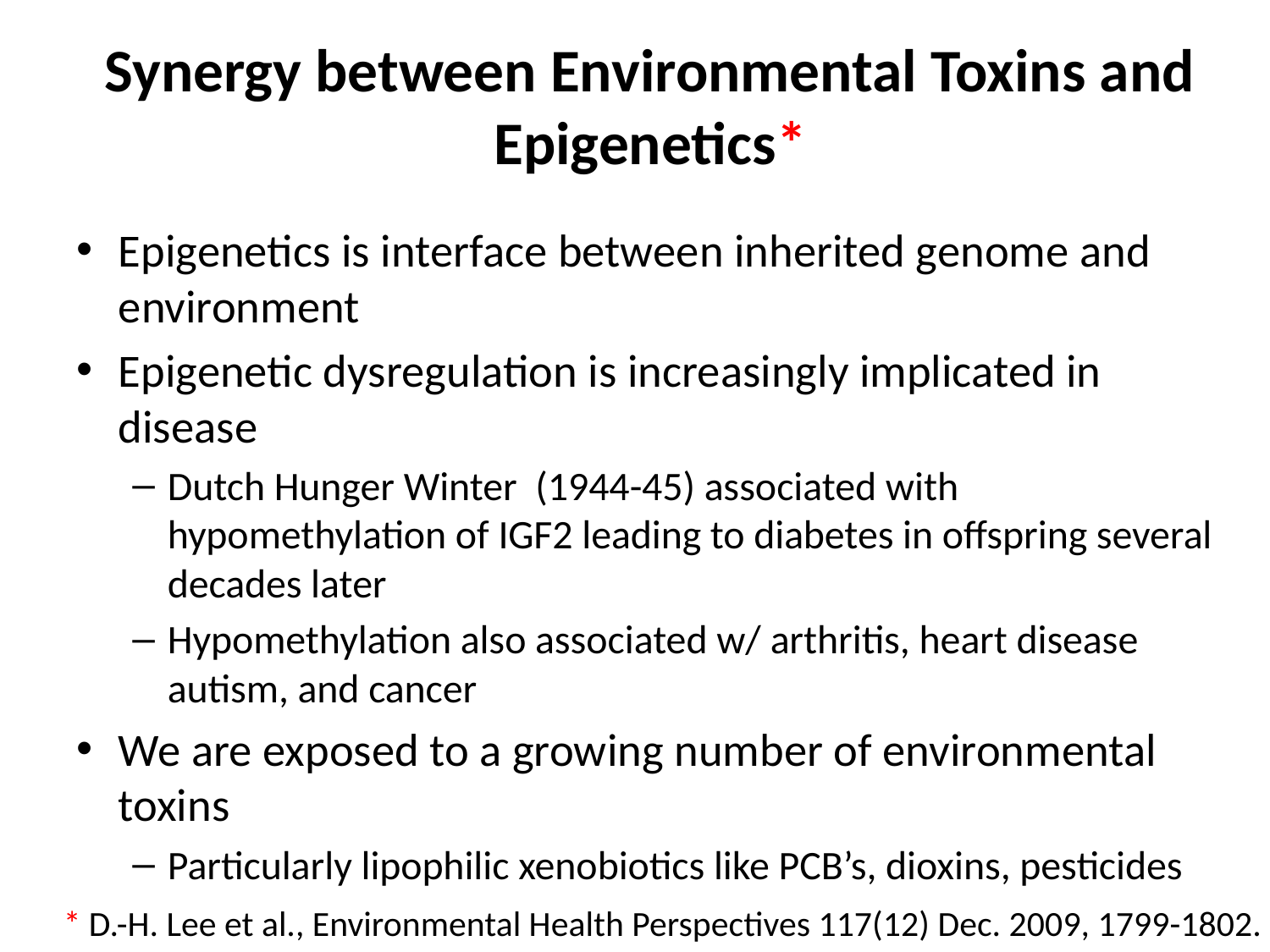

# Synergy between Environmental Toxins and Epigenetics*
Epigenetics is interface between inherited genome and environment
Epigenetic dysregulation is increasingly implicated in disease
Dutch Hunger Winter  (1944-45) associated with hypomethylation of IGF2 leading to diabetes in offspring several decades later
Hypomethylation also associated w/ arthritis, heart disease autism, and cancer
We are exposed to a growing number of environmental toxins
Particularly lipophilic xenobiotics like PCB’s, dioxins, pesticides
* D.-H. Lee et al., Environmental Health Perspectives 117(12) Dec. 2009, 1799-1802.